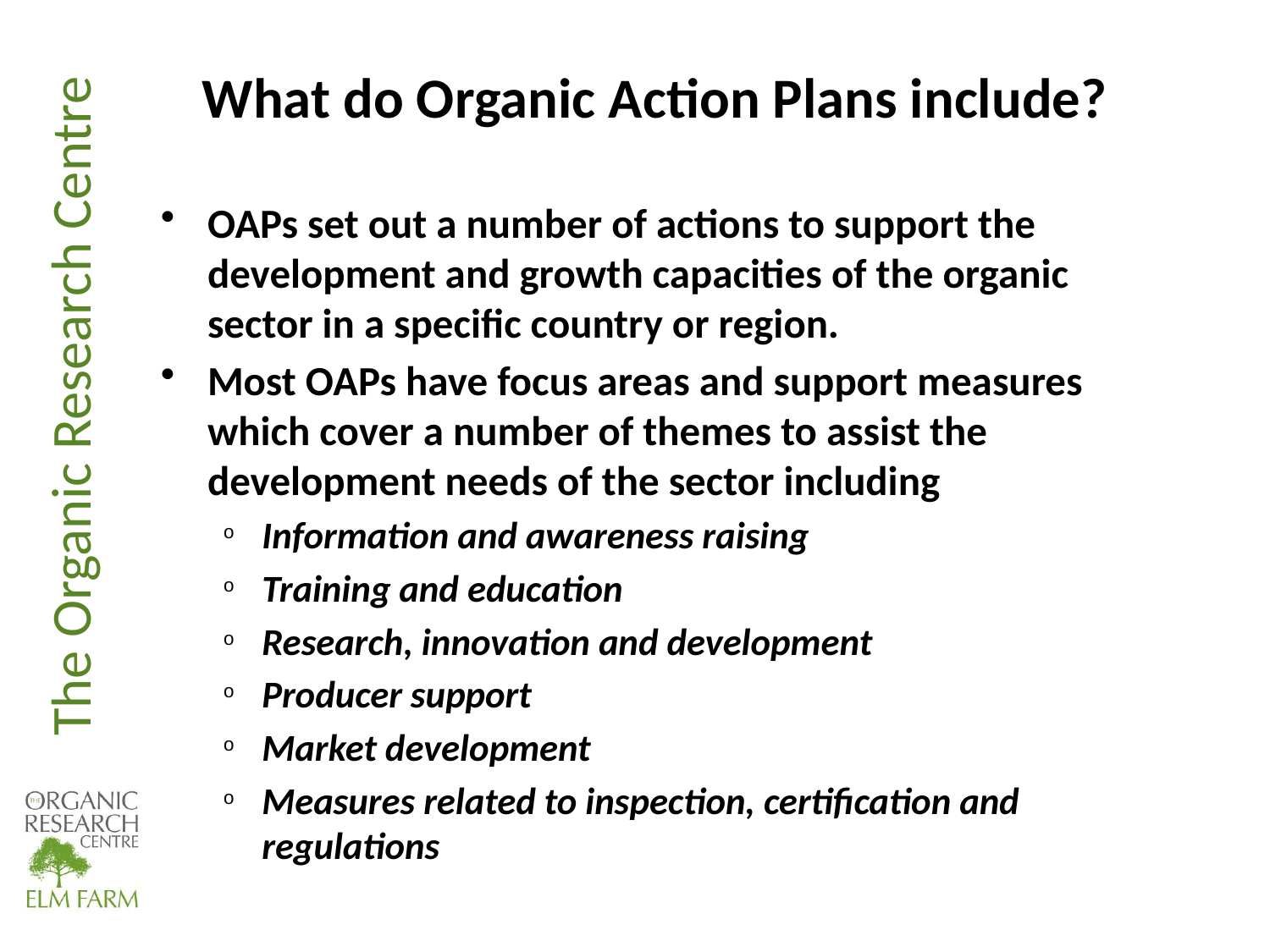

# What do Organic Action Plans include?
OAPs set out a number of actions to support the development and growth capacities of the organic sector in a specific country or region.
Most OAPs have focus areas and support measures which cover a number of themes to assist the development needs of the sector including
Information and awareness raising
Training and education
Research, innovation and development
Producer support
Market development
Measures related to inspection, certification and regulations